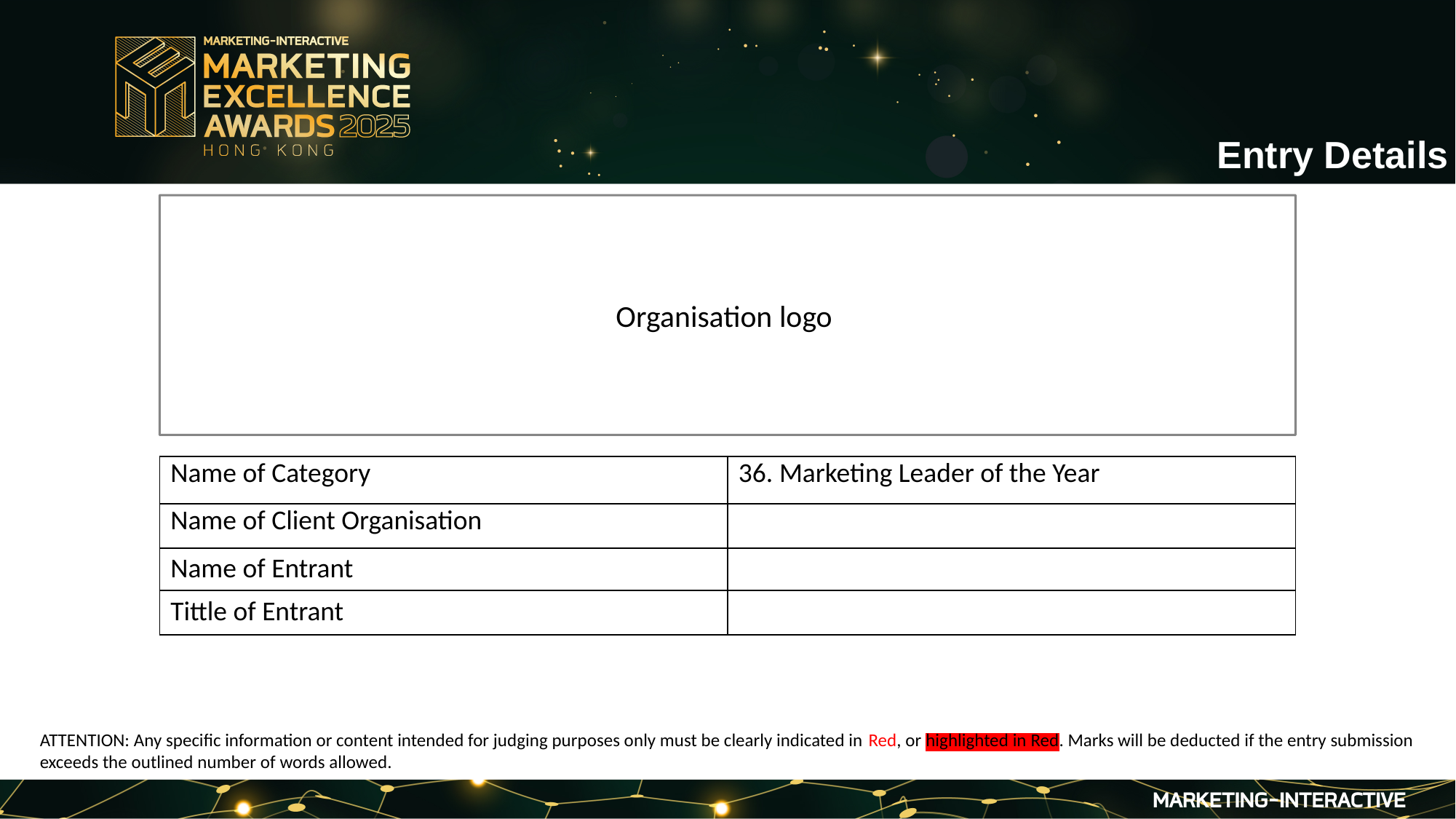

Entry Details
Organisation logo
| Name of Category | 36. Marketing Leader of the Year |
| --- | --- |
| Name of Client Organisation |  |
| Name of Entrant |  |
| Tittle of Entrant |  |
ATTENTION: Any specific information or content intended for judging purposes only must be clearly indicated in Red, or highlighted in Red. Marks will be deducted if the entry submission exceeds the outlined number of words allowed.